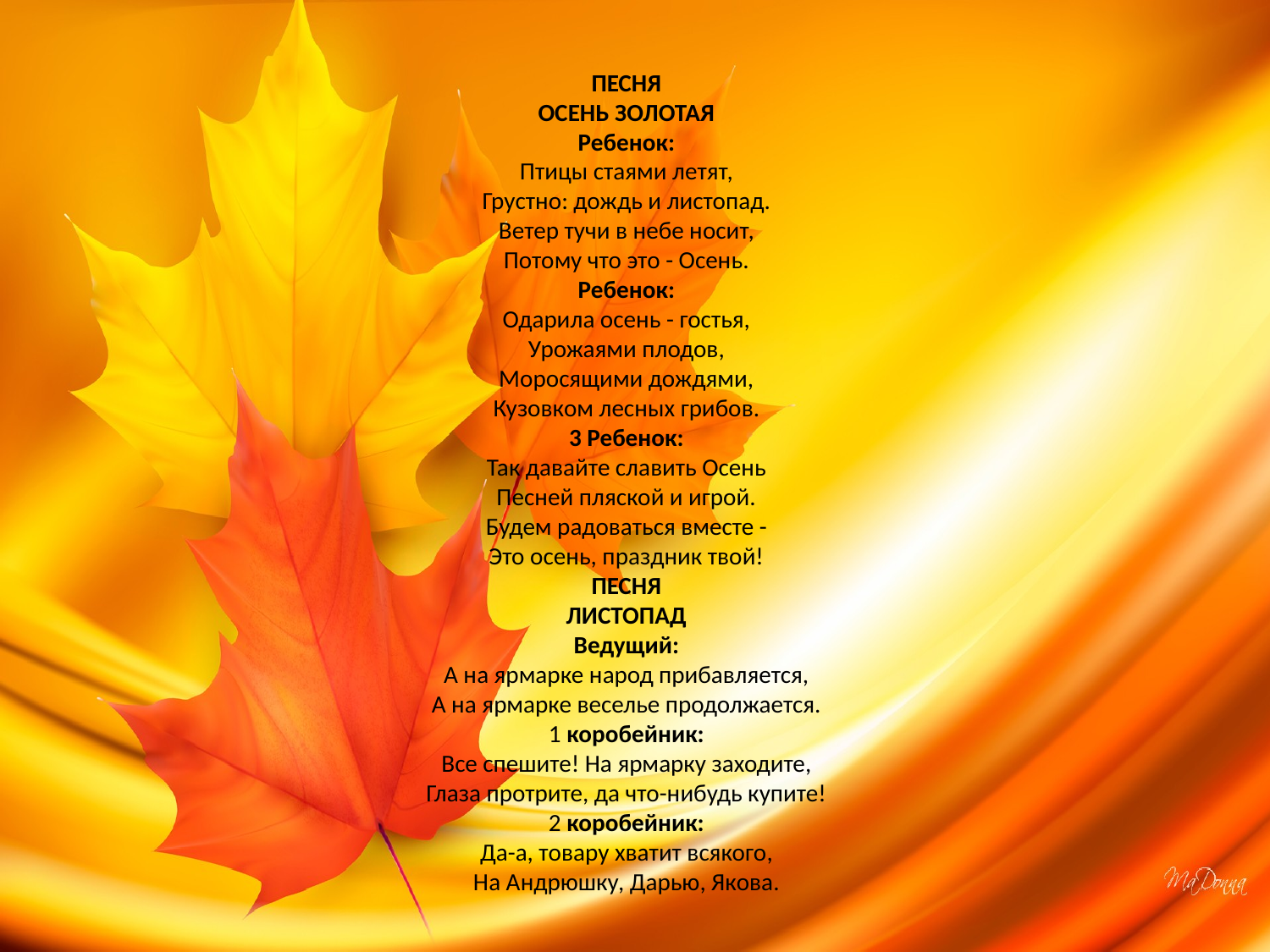

# ПЕСНЯ ОСЕНЬ ЗОЛОТАЯ Ребенок: Птицы стаями летят, Грустно: дождь и листопад. Ветер тучи в небе носит, Потому что это - Осень. Ребенок: Одарила осень - гостья, Урожаями плодов, Моросящими дождями, Кузовком лесных грибов. 3 Ребенок: Так давайте славить Осень Песней пляской и игрой. Будем радоваться вместе - Это осень, праздник твой! ПЕСНЯ ЛИСТОПАД Ведущий: А на ярмарке народ прибавляется, А на ярмарке веселье продолжается. 1 коробейник: Все спешите! На ярмарку заходите, Глаза протрите, да что-нибудь купите! 2 коробейник: Да-а, товару хватит всякого, На Андрюшку, Дарью, Якова.